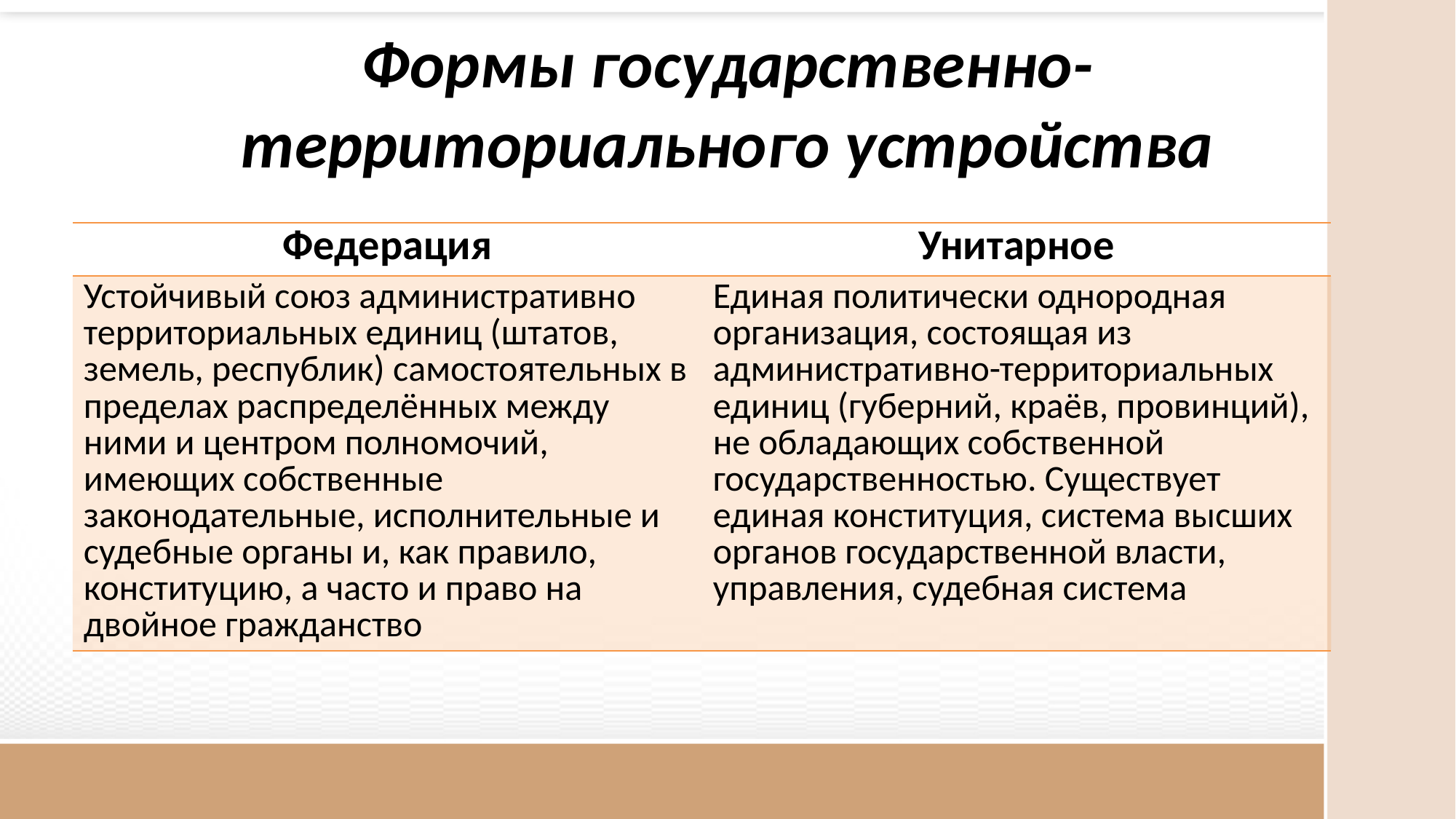

# Формы государственно-территориального устройства
| Федерация | Унитарное |
| --- | --- |
| Устойчивый союз административно территориальных единиц (штатов, земель, республик) самостоятельных в пределах распределённых между ними и центром полномочий, имеющих собственные законодательные, исполнительные и судебные органы и, как правило, конституцию, а часто и право на двойное гражданство | Единая политически однородная организация, состоящая из административно-территориальных единиц (губерний, краёв, провинций), не обладающих собственной государственностью. Существует единая конституция, система высших органов государственной власти, управления, судебная система |